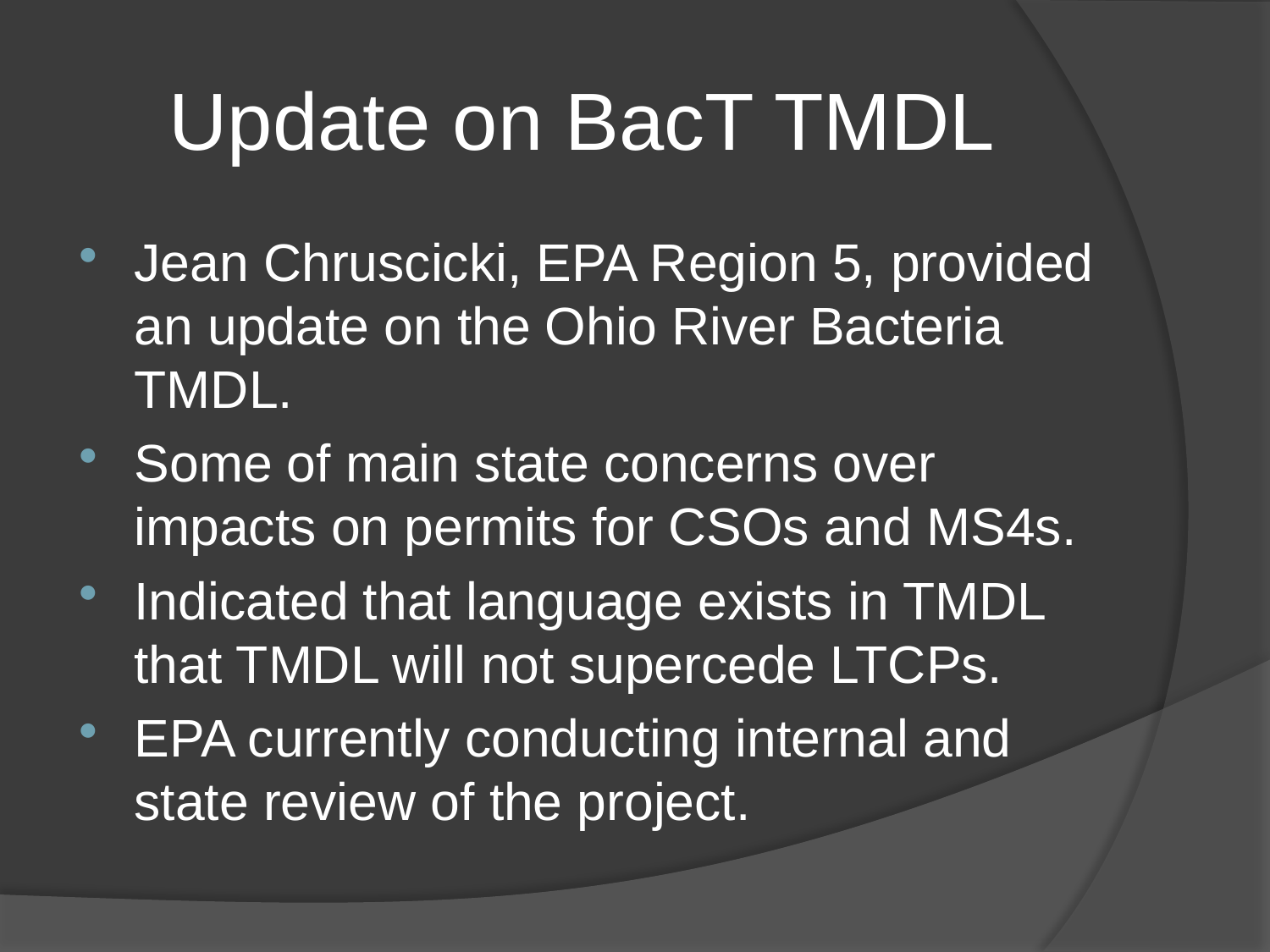

# Update on BacT TMDL
Jean Chruscicki, EPA Region 5, provided an update on the Ohio River Bacteria TMDL.
Some of main state concerns over impacts on permits for CSOs and MS4s.
Indicated that language exists in TMDL that TMDL will not supercede LTCPs.
EPA currently conducting internal and state review of the project.